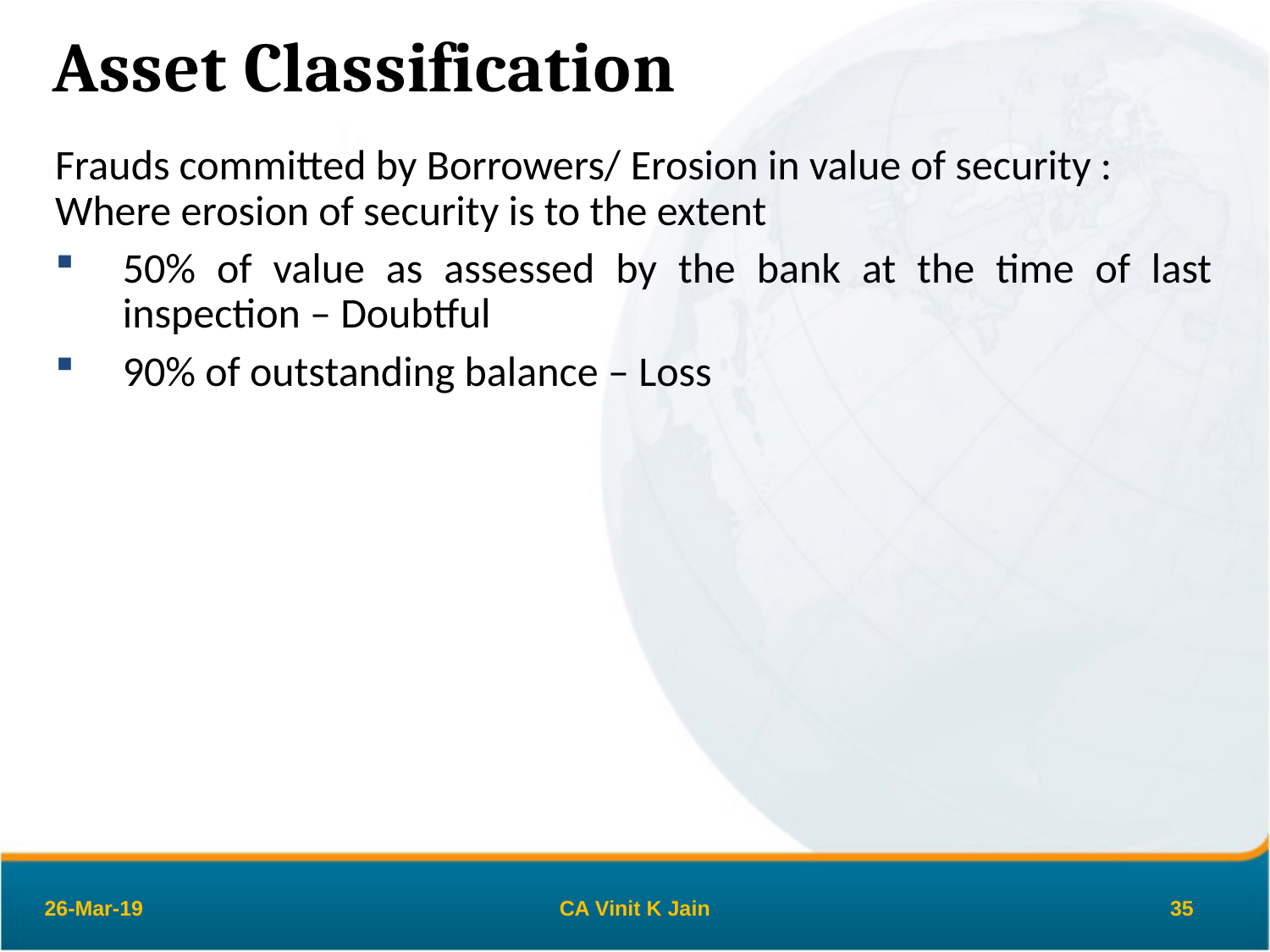

# Asset Classification
Frauds committed by Borrowers/ Erosion in value of security : Where erosion of security is to the extent
50% of value as assessed by the bank at the time of last inspection – Doubtful
90% of outstanding balance – Loss

26-Mar-19
CA Vinit K Jain
35